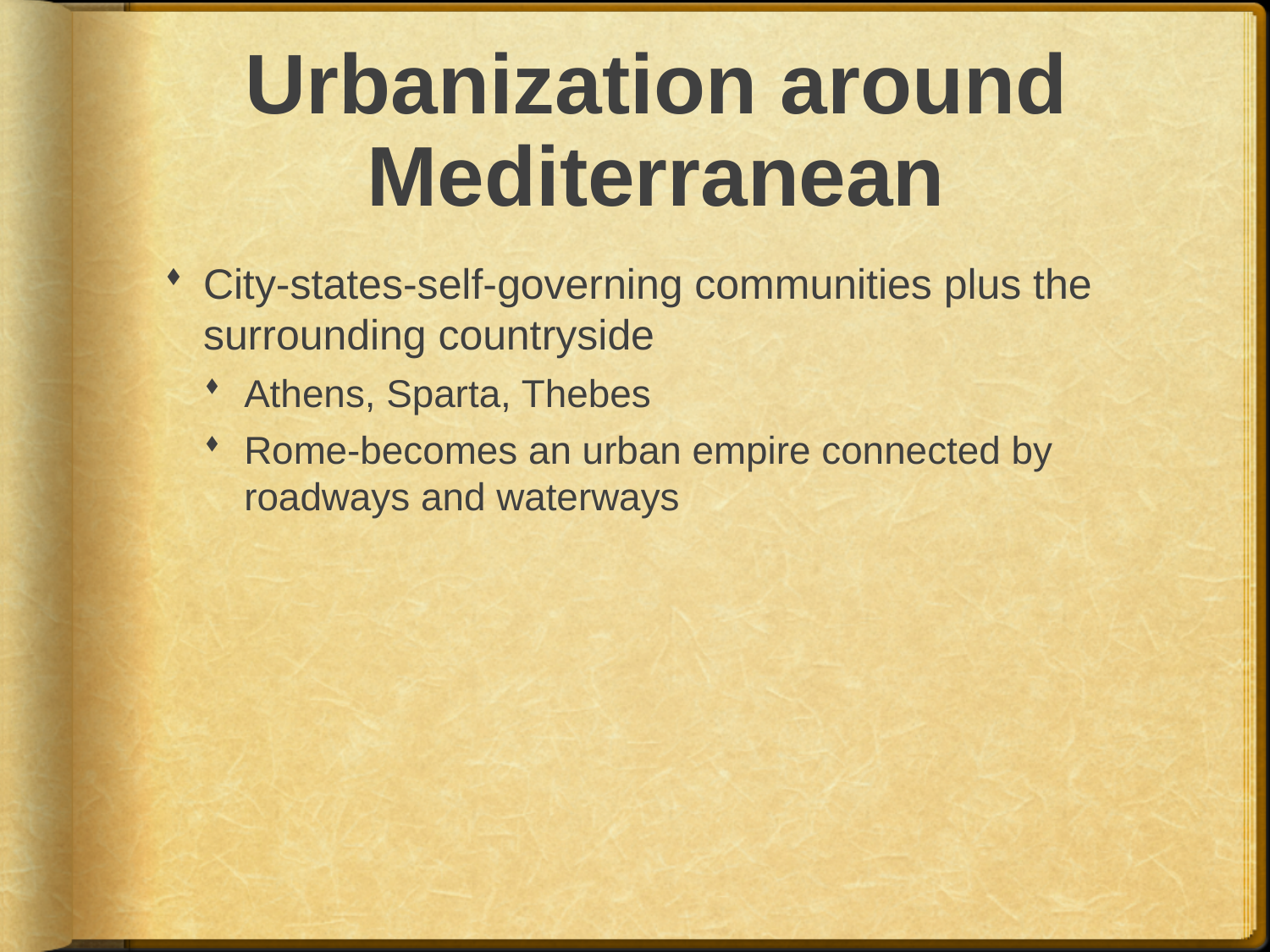

# Urbanization around Mediterranean
City-states-self-governing communities plus the surrounding countryside
Athens, Sparta, Thebes
Rome-becomes an urban empire connected by roadways and waterways